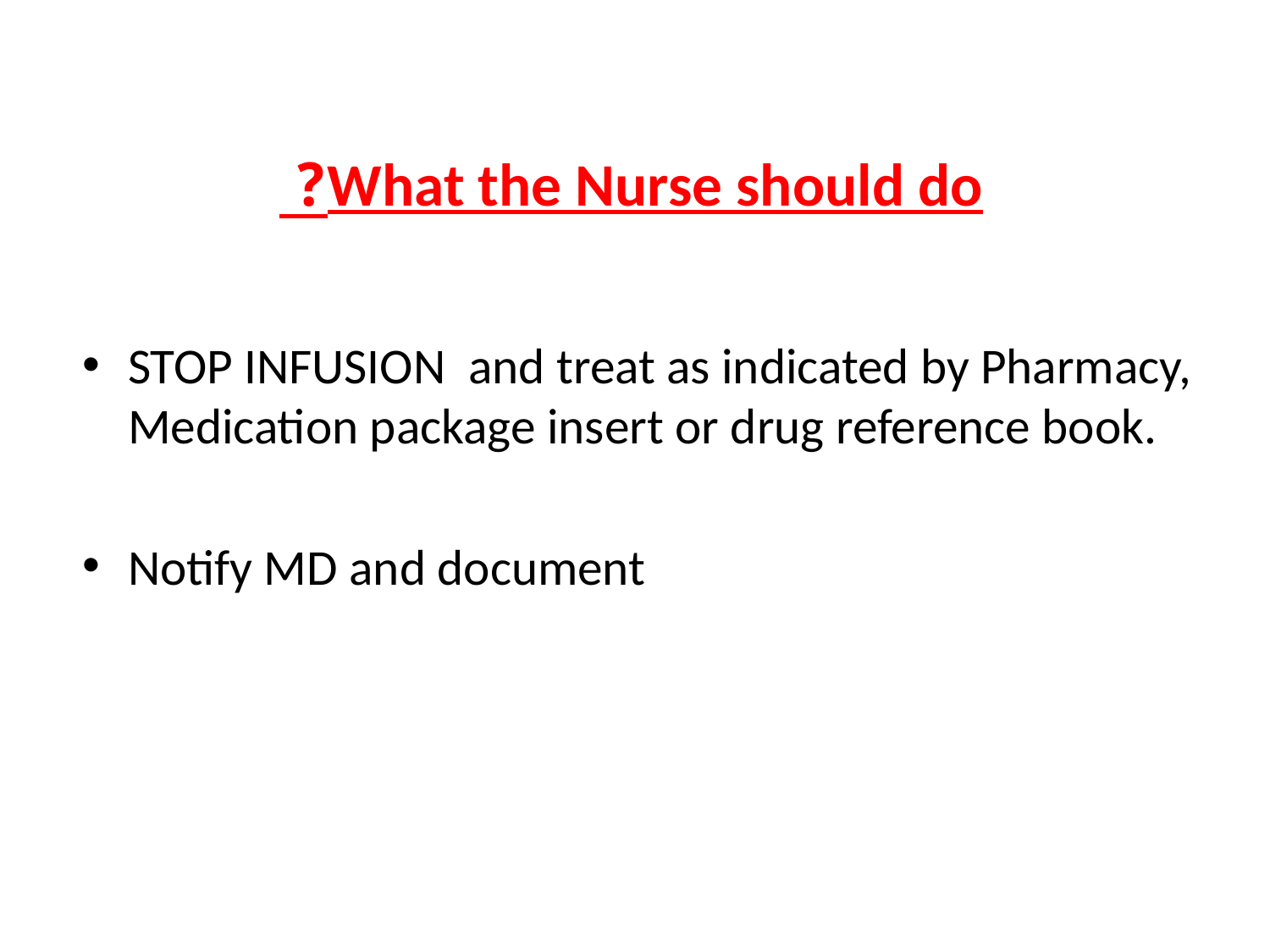

# What the Nurse should do?
STOP INFUSION  and treat as indicated by Pharmacy, Medication package insert or drug reference book.

Notify MD and document